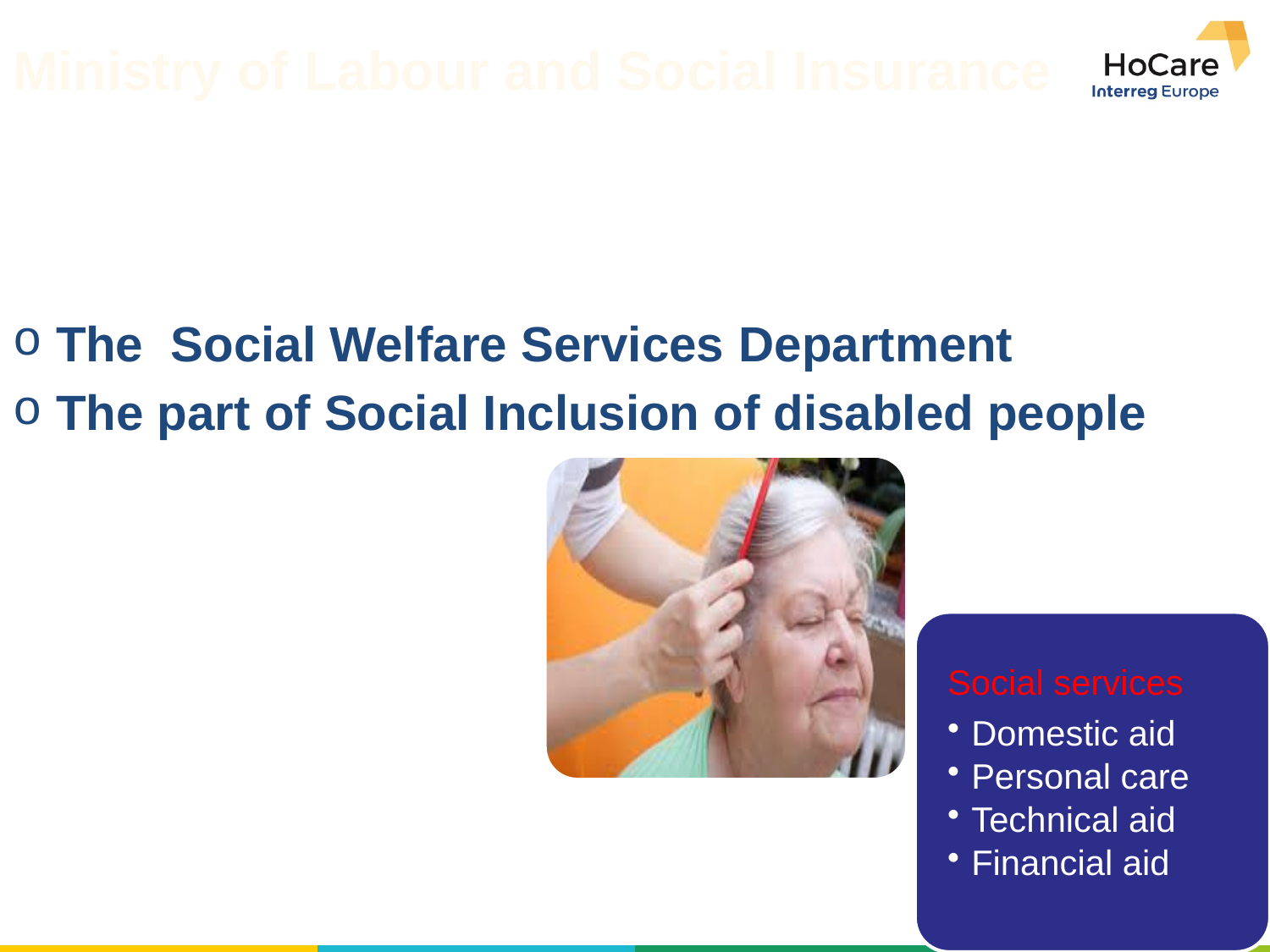

# Ministry of Labour and Social Insurance
 The  Social Welfare Services Department
 The part of Social Inclusion of disabled people

Social services
Domestic aid
Personal care
Technical aid
Financial aid